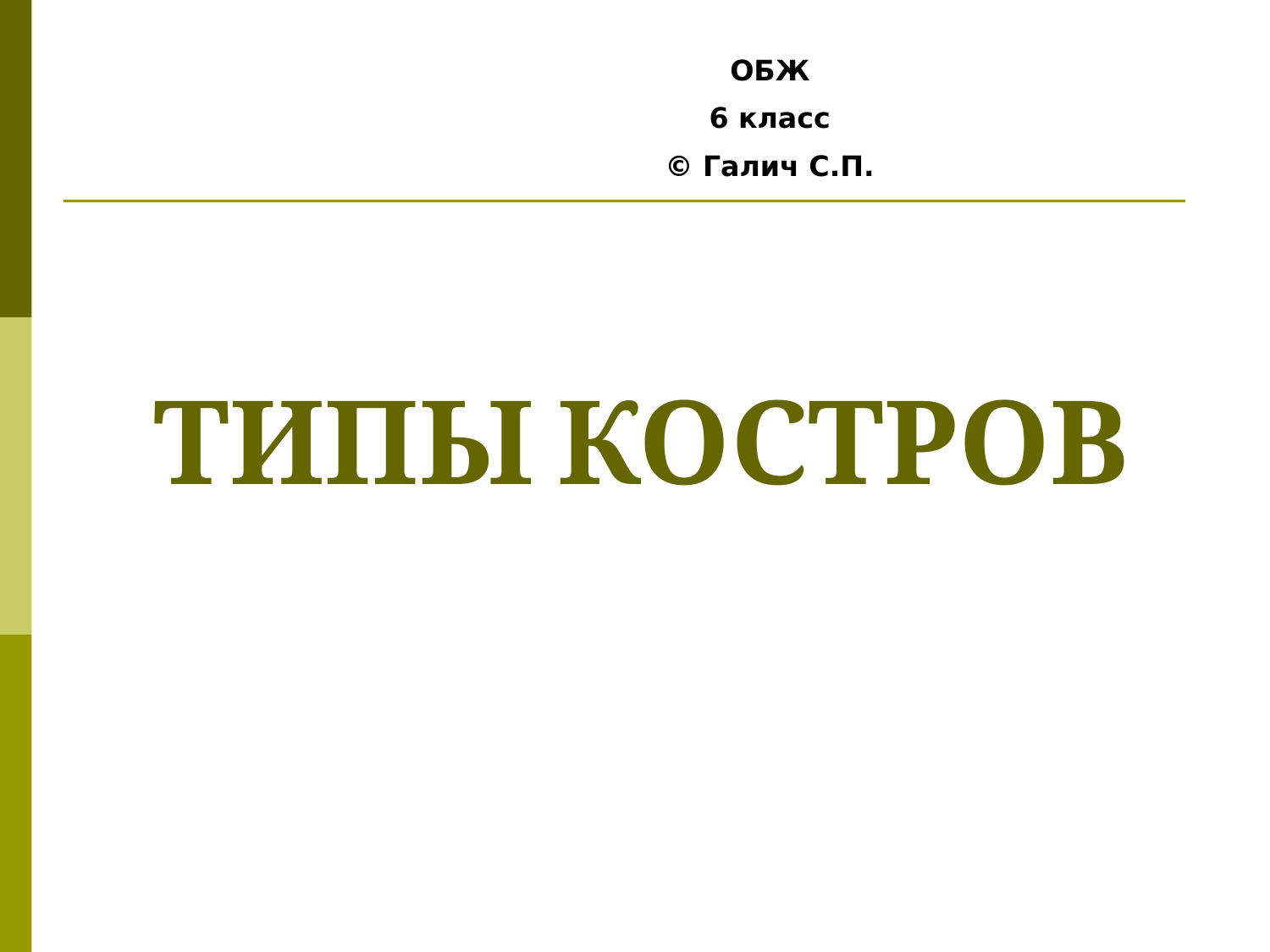

ОБЖ
6 класс
© Галич С.П.
# ТИПЫ КОСТРОВ